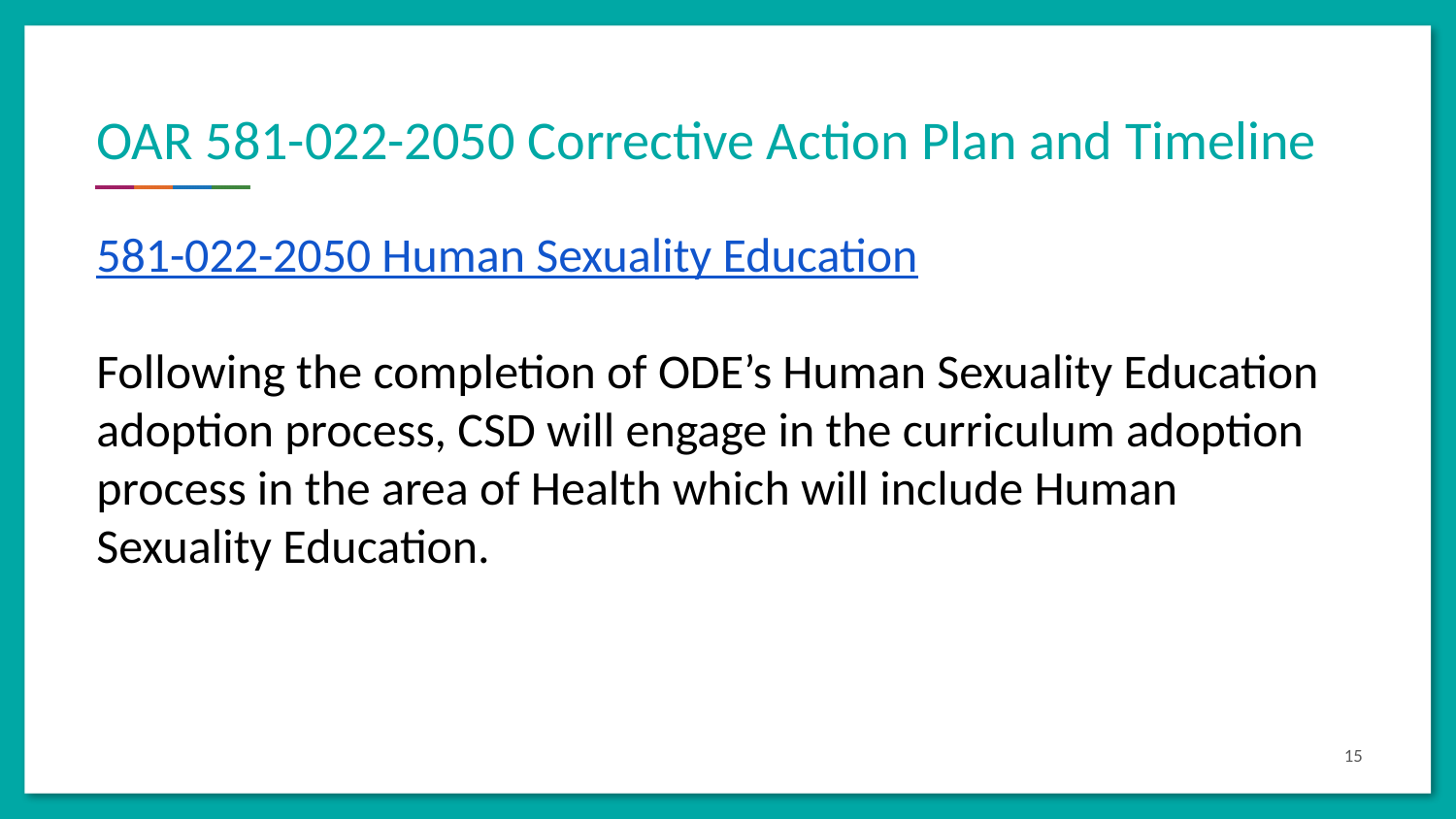

# OAR 581-022-2050 Corrective Action Plan and Timeline
581-022-2050 Human Sexuality Education

Following the completion of ODE’s Human Sexuality Education adoption process, CSD will engage in the curriculum adoption process in the area of Health which will include Human Sexuality Education.
15